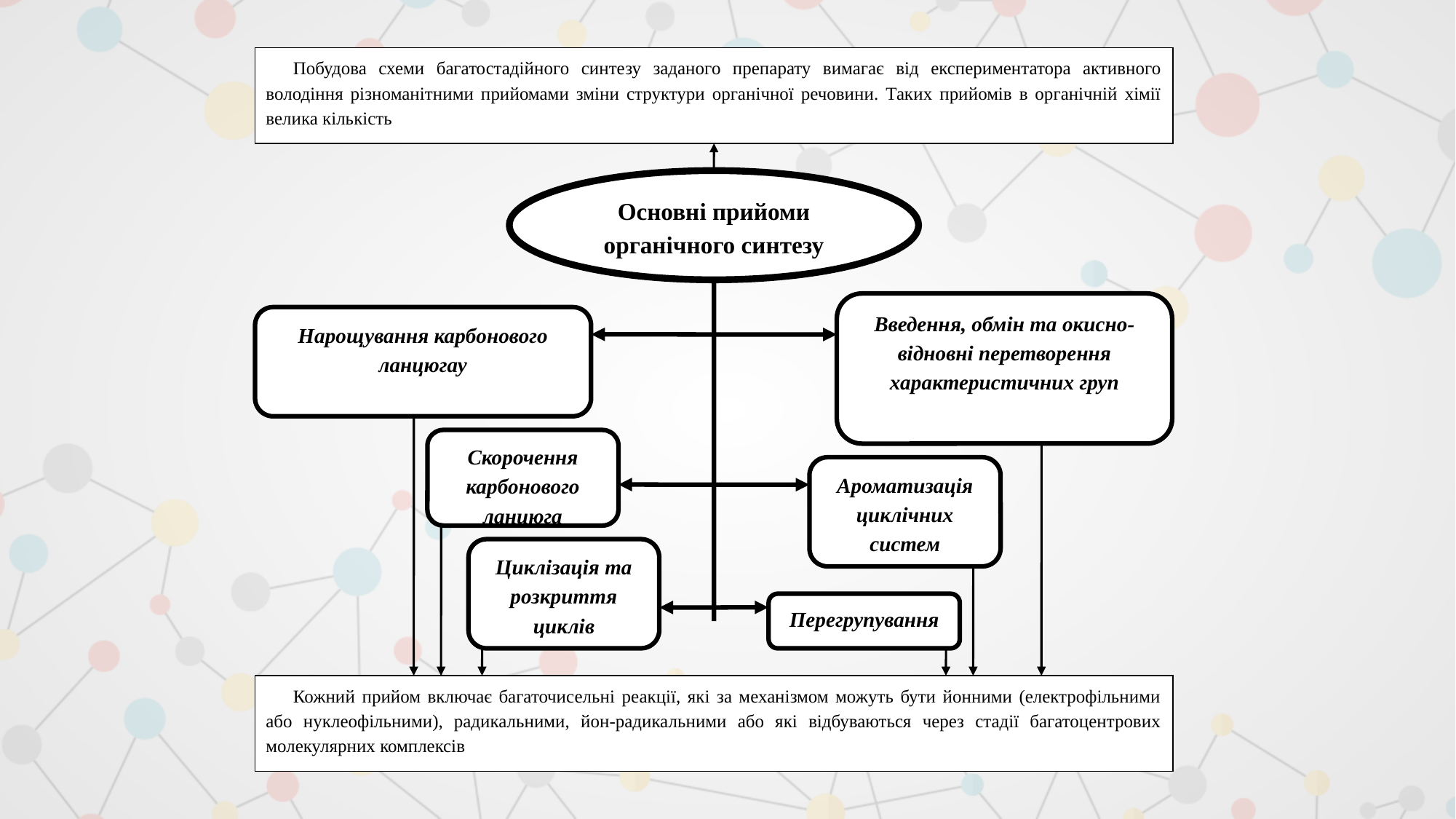

Побудова схеми багатостадійного синтезу заданого препарату вимагає від експериментатора активного володіння різноманітними прийомами зміни структури органічної речовини. Таких прийомів в органічній хімії велика кількість
Основні прийоми органічного синтезу
Введення, обмін та окисно-відновні перетворення характеристичних груп
Нарощування карбонового ланцюгау
Скорочення карбонового ланцюга
Ароматизація циклічних систем
Циклізація та розкриття циклів
Перегрупування
Кожний прийом включає багаточисельні реакції, які за механізмом можуть бути йонними (електрофільними або нуклеофільними), радикальними, йон-радикальними або які відбуваються через стадії багатоцентрових молекулярних комплексів